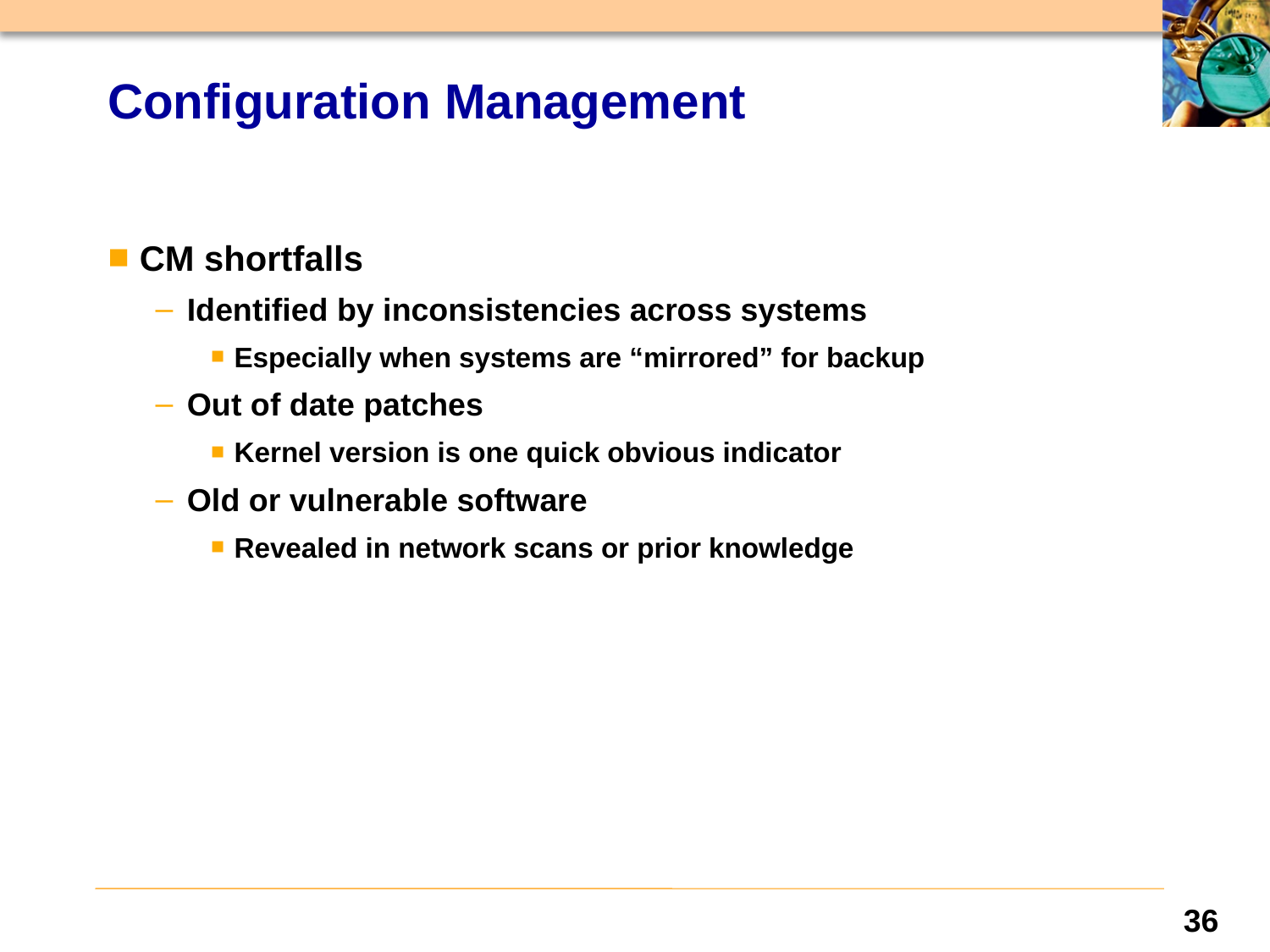

# Configuration Management

CM shortfalls
Identified by inconsistencies across systems
Especially when systems are “mirrored” for backup
Out of date patches
Kernel version is one quick obvious indicator
Old or vulnerable software
Revealed in network scans or prior knowledge